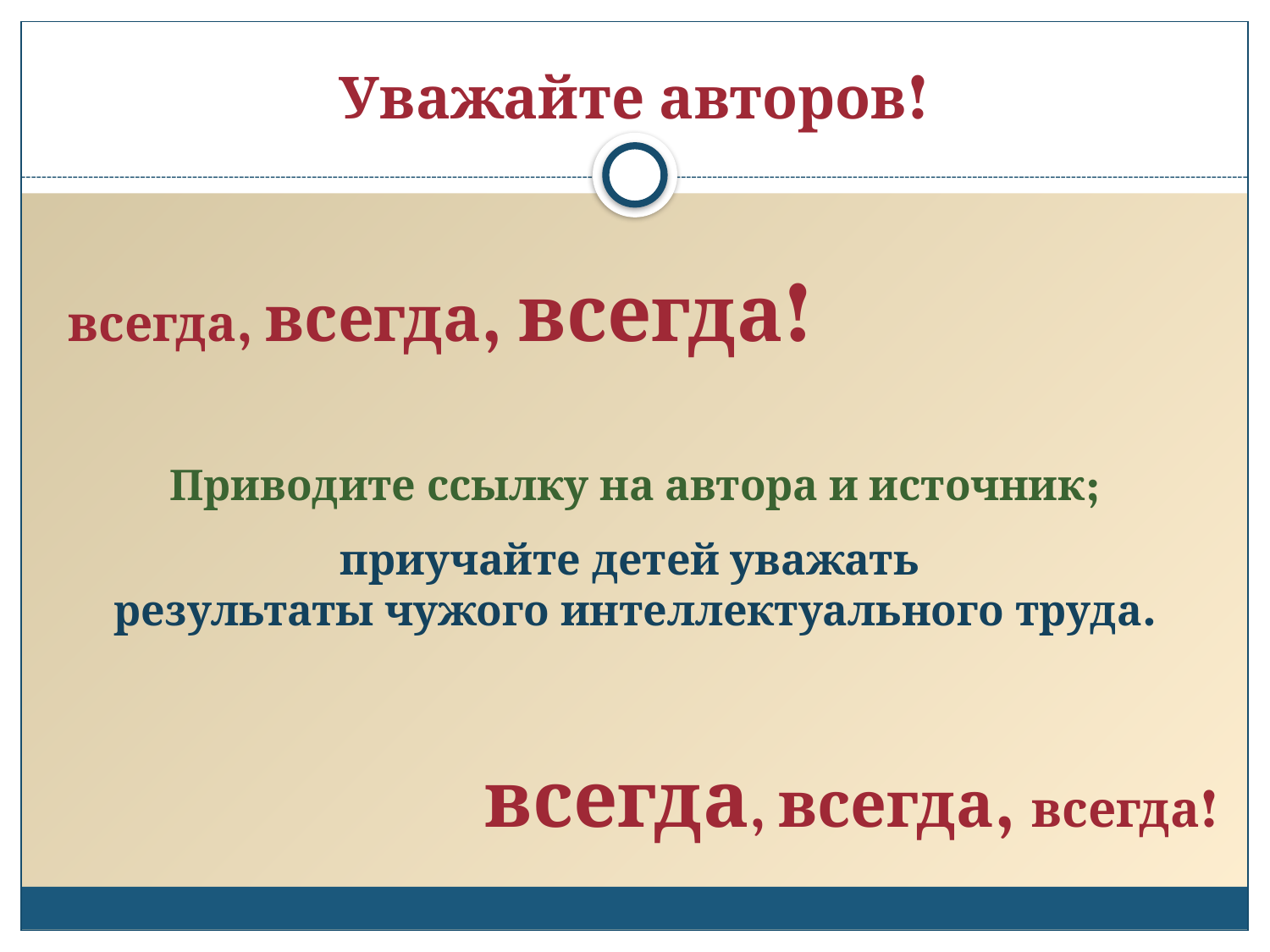

# Уважайте авторов!
всегда, всегда, всегда!
Приводите ссылку на автора и источник;
приучайте детей уважать
результаты чужого интеллектуального труда.
всегда, всегда, всегда!